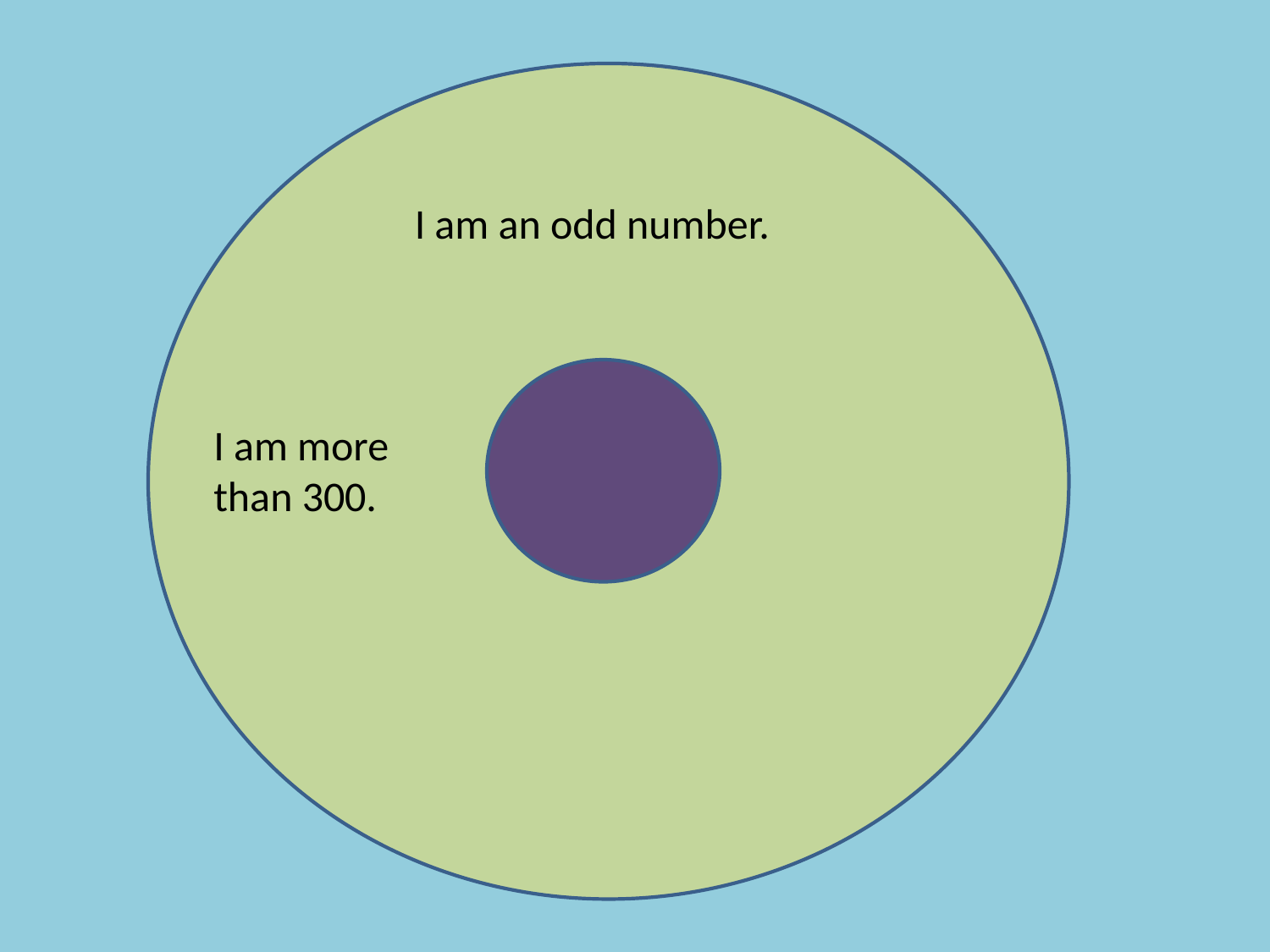

I am an odd number.

335
I am more than 300.